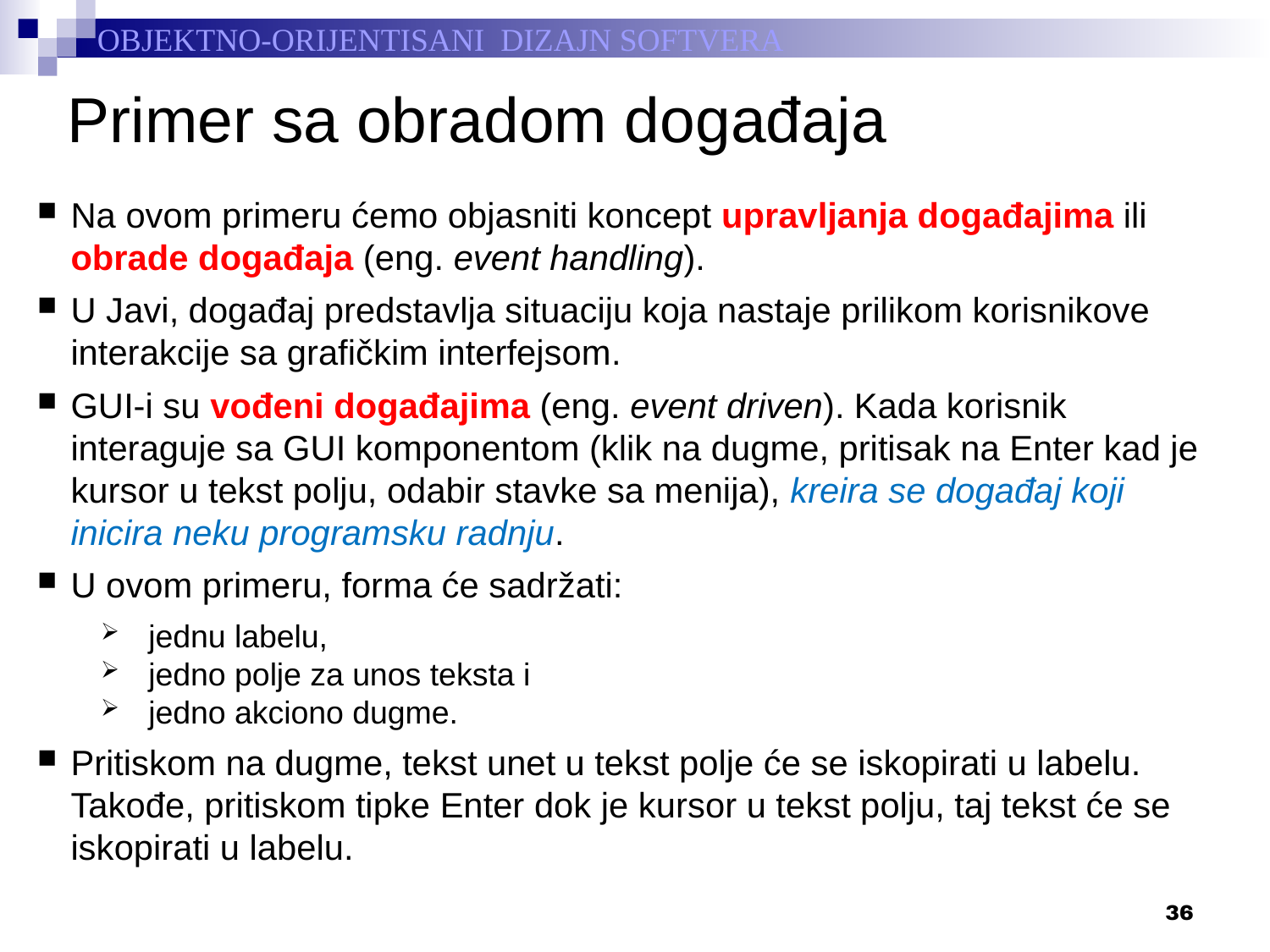

# Primer sa obradom događaja
Na ovom primeru ćemo objasniti koncept upravljanja događajima ili obrade događaja (eng. event handling).
U Javi, događaj predstavlja situaciju koja nastaje prilikom korisnikove interakcije sa grafičkim interfejsom.
GUI-i su vođeni događajima (eng. event driven). Kada korisnik interaguje sa GUI komponentom (klik na dugme, pritisak na Enter kad je kursor u tekst polju, odabir stavke sa menija), kreira se događaj koji inicira neku programsku radnju.
U ovom primeru, forma će sadržati:
jednu labelu,
jedno polje za unos teksta i
jedno akciono dugme.
Pritiskom na dugme, tekst unet u tekst polje će se iskopirati u labelu. Takođe, pritiskom tipke Enter dok je kursor u tekst polju, taj tekst će se iskopirati u labelu.
36